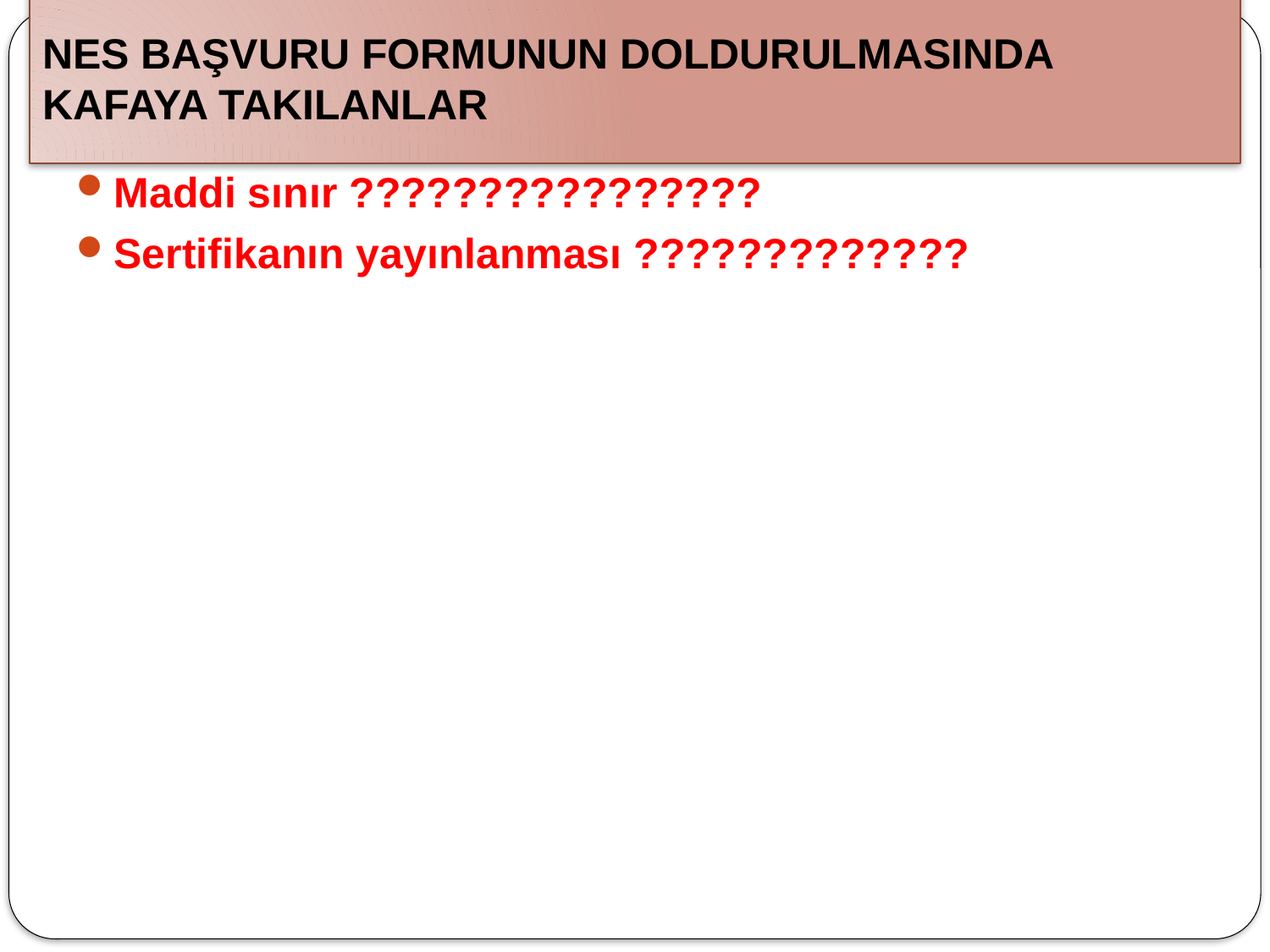

# NES BAŞVURU FORMUNUN DOLDURULMASINDA KAFAYA TAKILANLAR
Maddi sınır ????????????????
Sertifikanın yayınlanması ?????????????